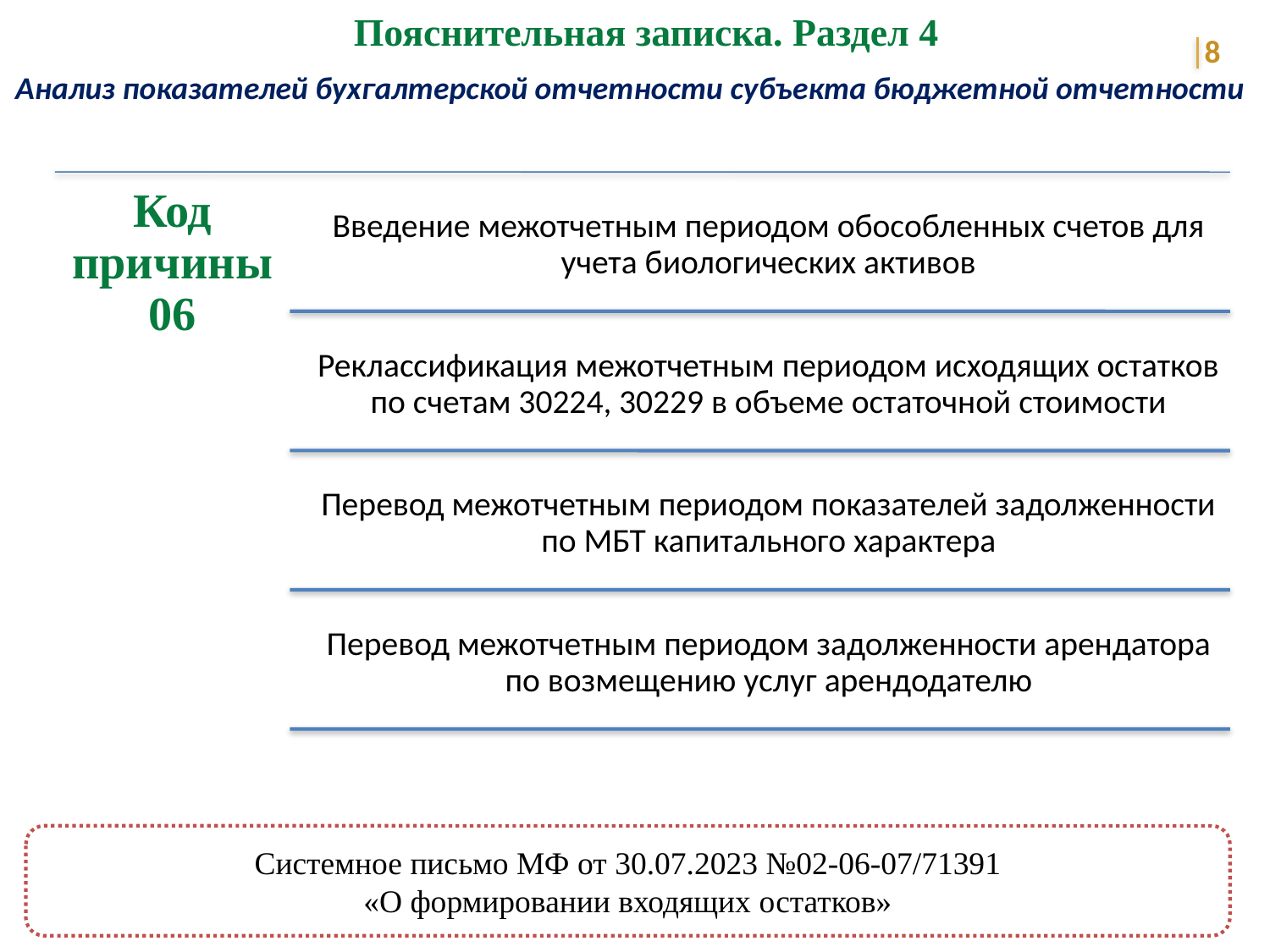

Пояснительная записка. Раздел 4
8
Анализ показателей бухгалтерской отчетности субъекта бюджетной отчетности
Код причины 06
Введение межотчетным периодом обособленных счетов для учета биологических активов
Реклассификация межотчетным периодом исходящих остатков по счетам 30224, 30229 в объеме остаточной стоимости
Перевод межотчетным периодом показателей задолженности по МБТ капитального характера
Перевод межотчетным периодом задолженности арендатора по возмещению услуг арендодателю
Системное письмо МФ от 30.07.2023 №02-06-07/71391
«О формировании входящих остатков»